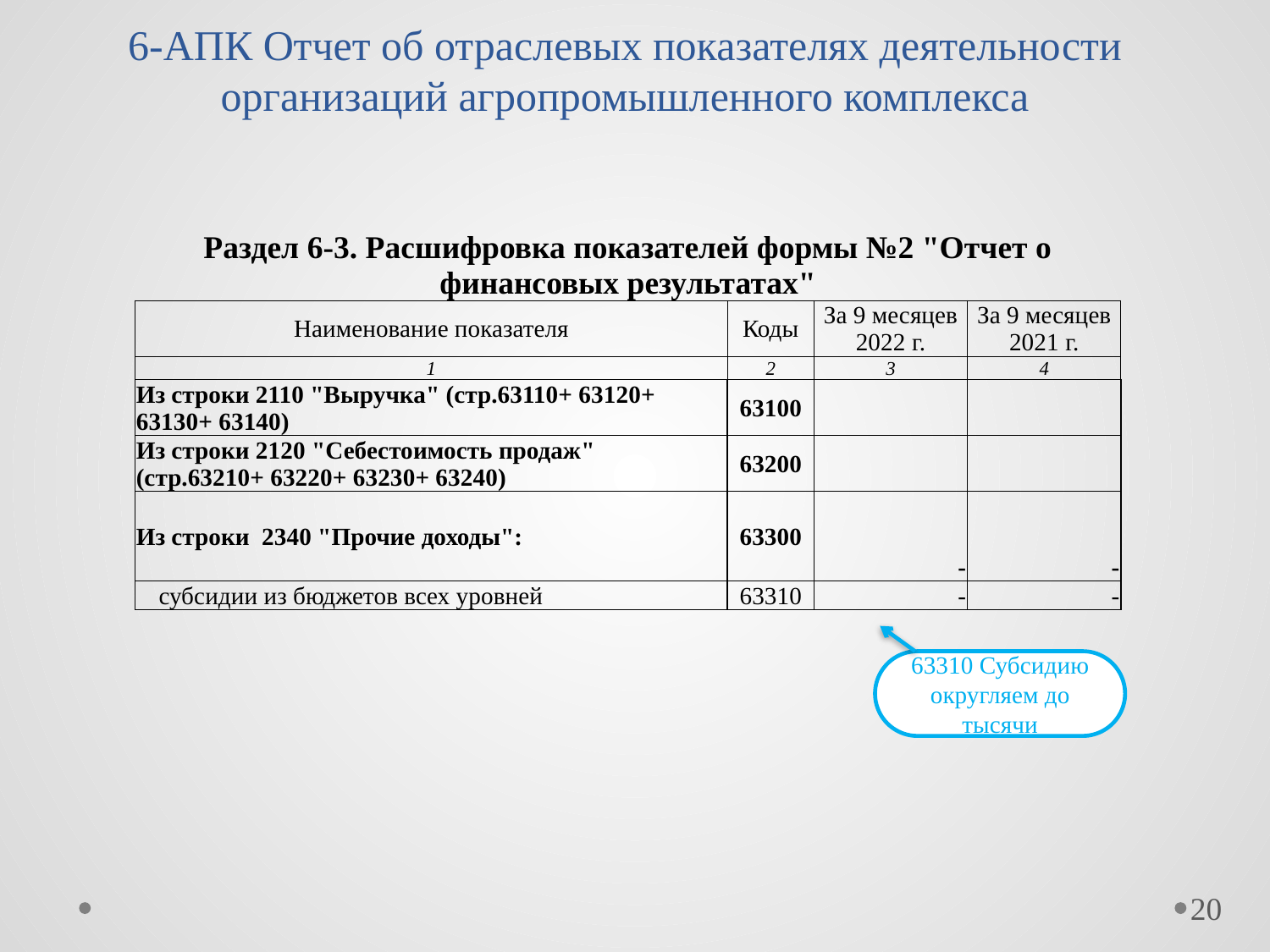

# 6-АПК Отчет об отраслевых показателях деятельности организаций агропромышленного комплекса
|  |  |  |  |
| --- | --- | --- | --- |
| Раздел 6-3. Расшифровка показателей формы №2 "Отчет о финансовых результатах" |  |  |  |
| Наименование показателя | Коды | За 9 месяцев 2022 г. | За 9 месяцев 2021 г. |
| 1 | 2 | 3 | 4 |
| Из строки 2110 "Выручка" (стр.63110+ 63120+ 63130+ 63140) | 63100 |  |  |
| Из строки 2120 "Себестоимость продаж" (стр.63210+ 63220+ 63230+ 63240) | 63200 |  |  |
| Из строки 2340 "Прочие доходы": | 63300 | - | - |
| субсидии из бюджетов всех уровней | 63310 | - | - |
63310 Субсидию округляем до тысячи
20